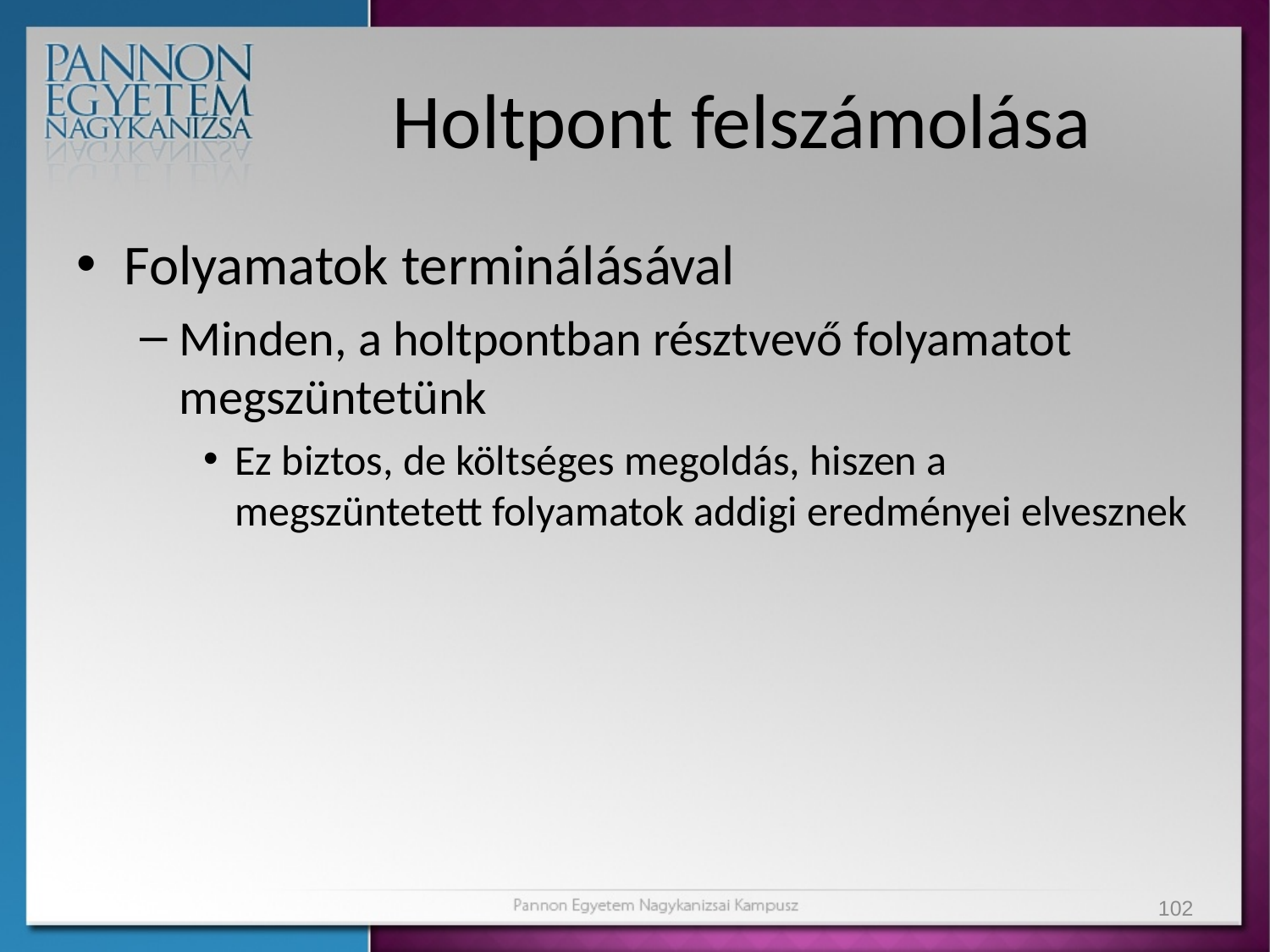

# Holtpont felszámolása
Folyamatok terminálásával
Minden, a holtpontban résztvevő folyamatot megszüntetünk
Ez biztos, de költséges megoldás, hiszen a megszüntetett folyamatok addigi eredményei elvesznek
102